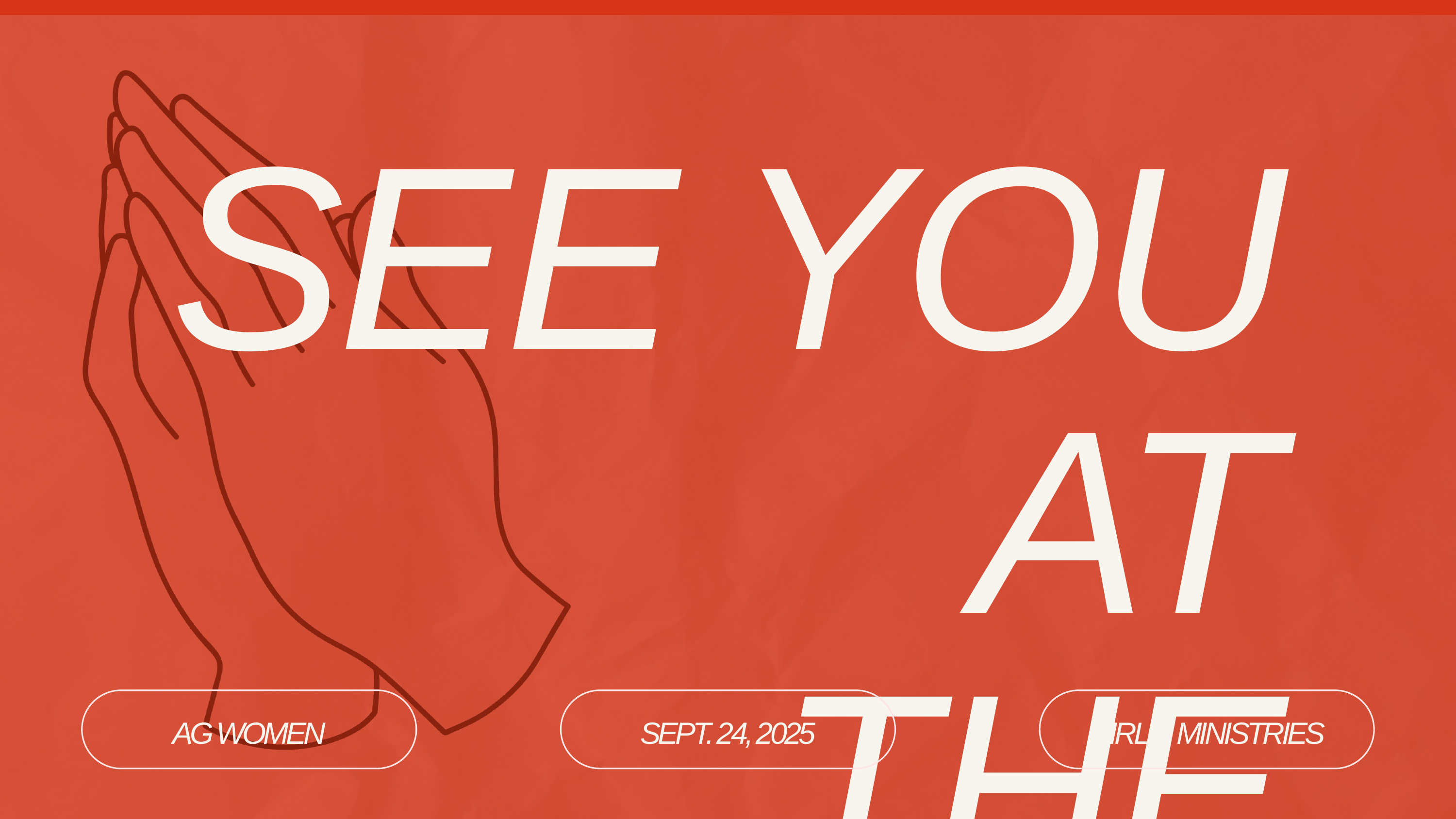

SEE YOU AT
THE ALTAR

AG WOMEN

SEPT. 24, 2025

GIRLS  MINISTRIES